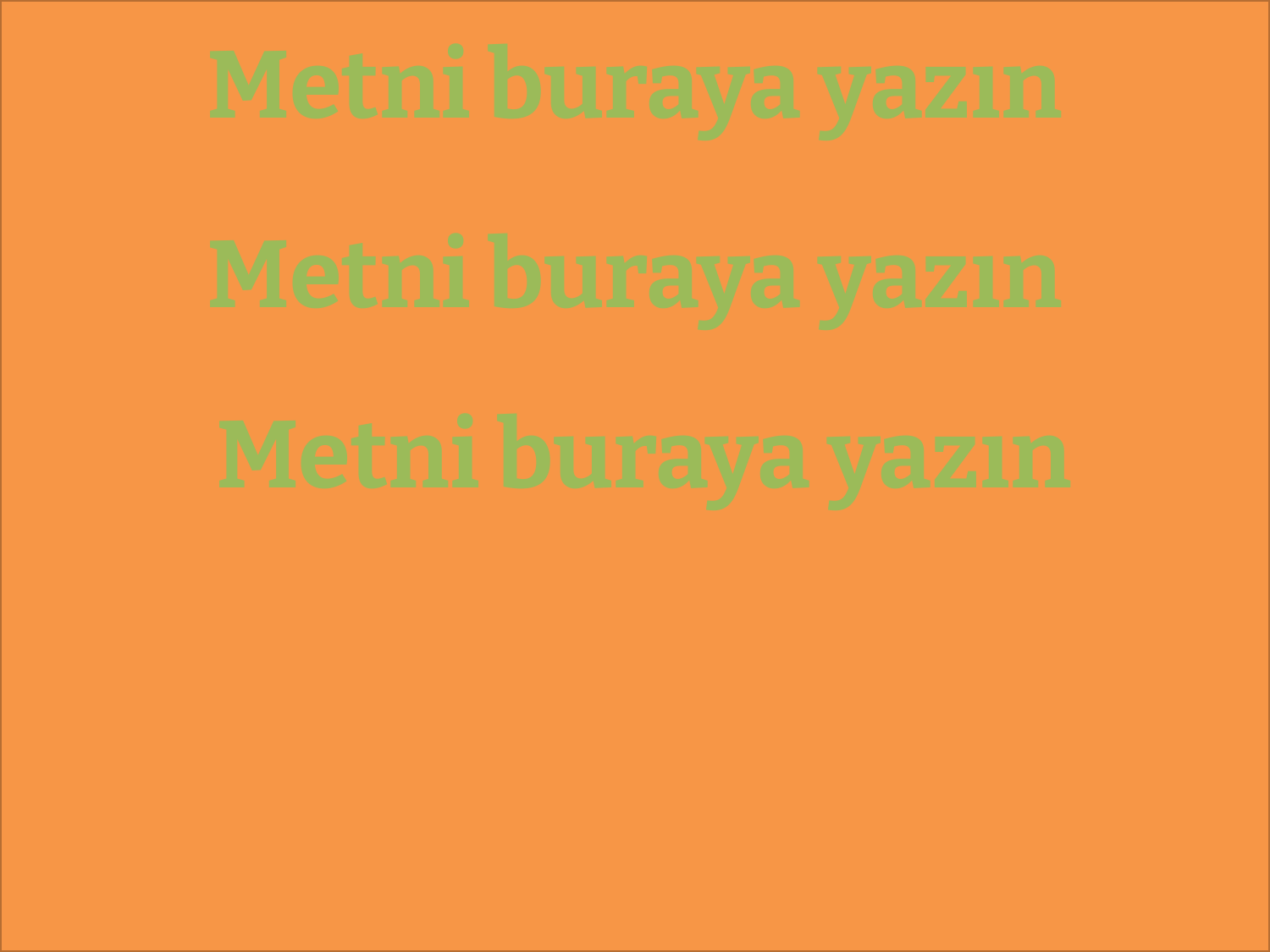

Metni buraya yazın
Metni buraya yazın
#
Metni buraya yazın